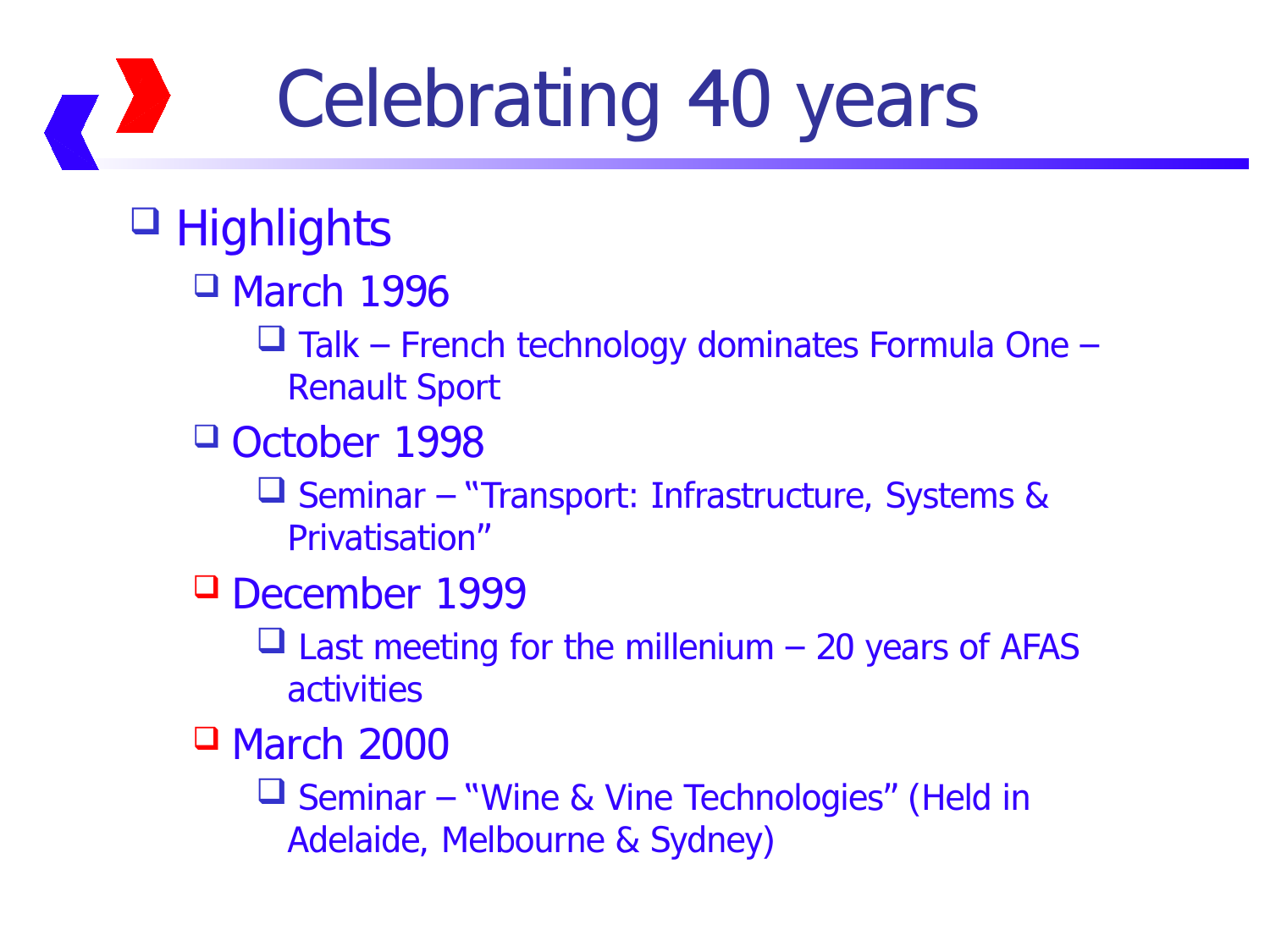

Celebrating 40 years
Highlights
March 1996
 Talk – French technology dominates Formula One – Renault Sport
October 1998
 Seminar – “Transport: Infrastructure, Systems & Privatisation”
December 1999
 Last meeting for the millenium – 20 years of AFAS activities
March 2000
 Seminar – “Wine & Vine Technologies” (Held in Adelaide, Melbourne & Sydney)